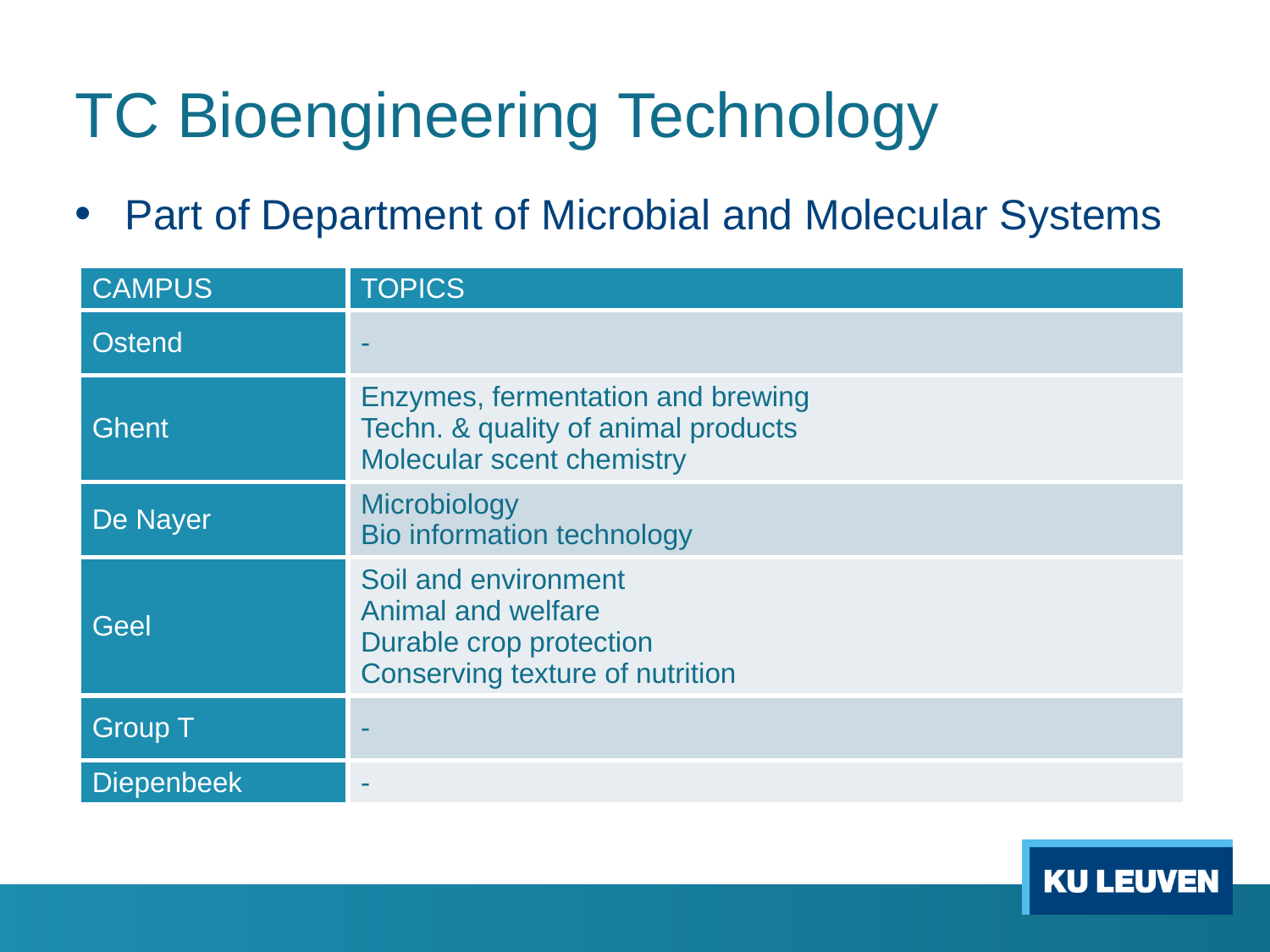

# TC Bioengineering Technology
Part of Department of Microbial and Molecular Systems
| CAMPUS | TOPICS |
| --- | --- |
| Ostend | - |
| Ghent | Enzymes, fermentation and brewing Techn. & quality of animal products Molecular scent chemistry |
| De Nayer | Microbiology Bio information technology |
| Geel | Soil and environment Animal and welfare Durable crop protection Conserving texture of nutrition |
| Group T | - |
| Diepenbeek | - |